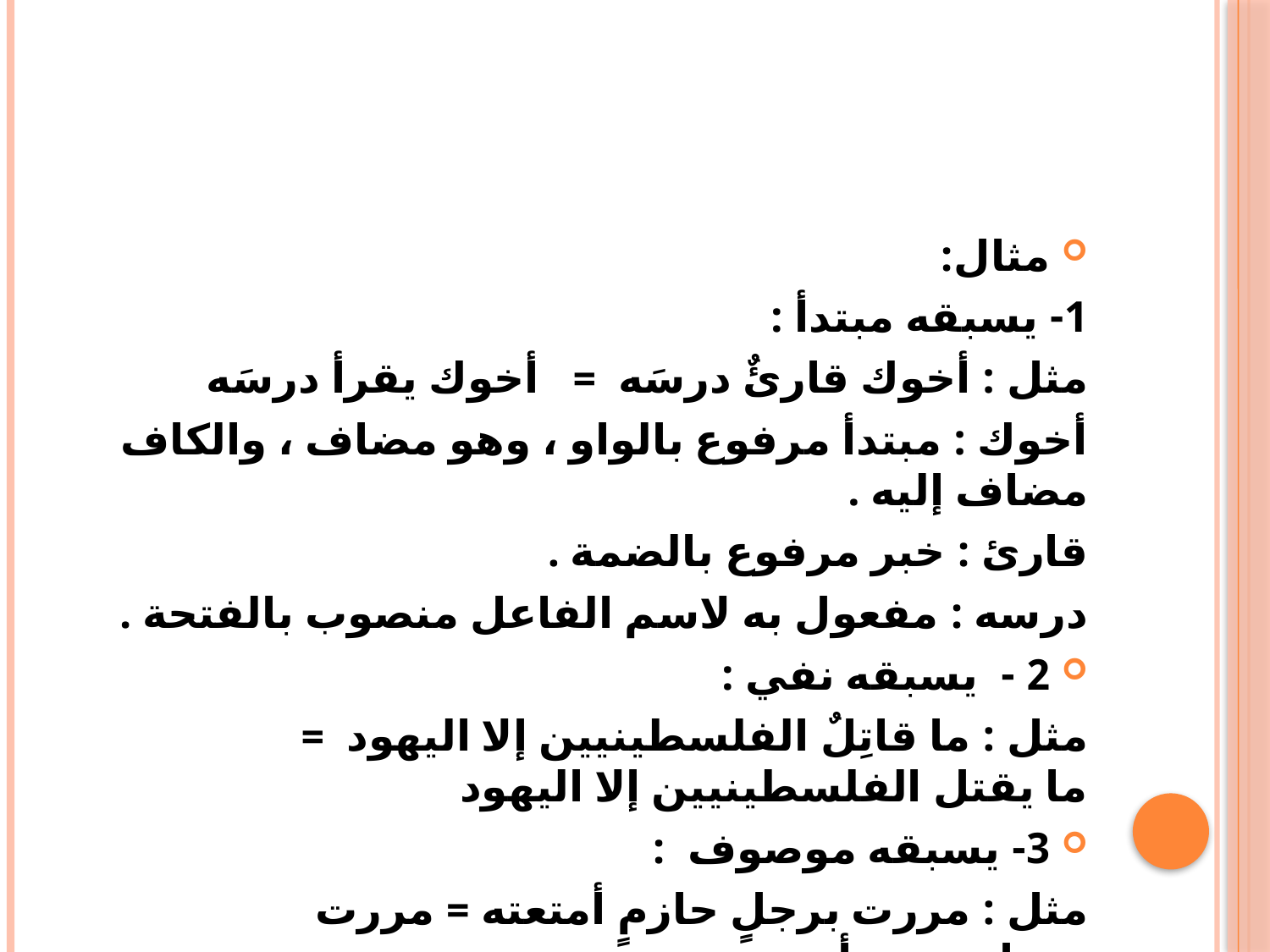

#
مثال:
1- يسبقه مبتدأ :
مثل : أخوك قارئٌ درسَه  =   أخوك يقرأ درسَه
أخوك : مبتدأ مرفوع بالواو ، وهو مضاف ، والكاف مضاف إليه .
قارئ : خبر مرفوع بالضمة .
درسه : مفعول به لاسم الفاعل منصوب بالفتحة .
2 -  يسبقه نفي :
مثل : ما قاتِلٌ الفلسطينيين إلا اليهود  = ما يقتل الفلسطينيين إلا اليهود
3- يسبقه موصوف  :
مثل : مررت برجلٍ حازمٍ أمتعته = مررت برجل يحزم أمتعته .